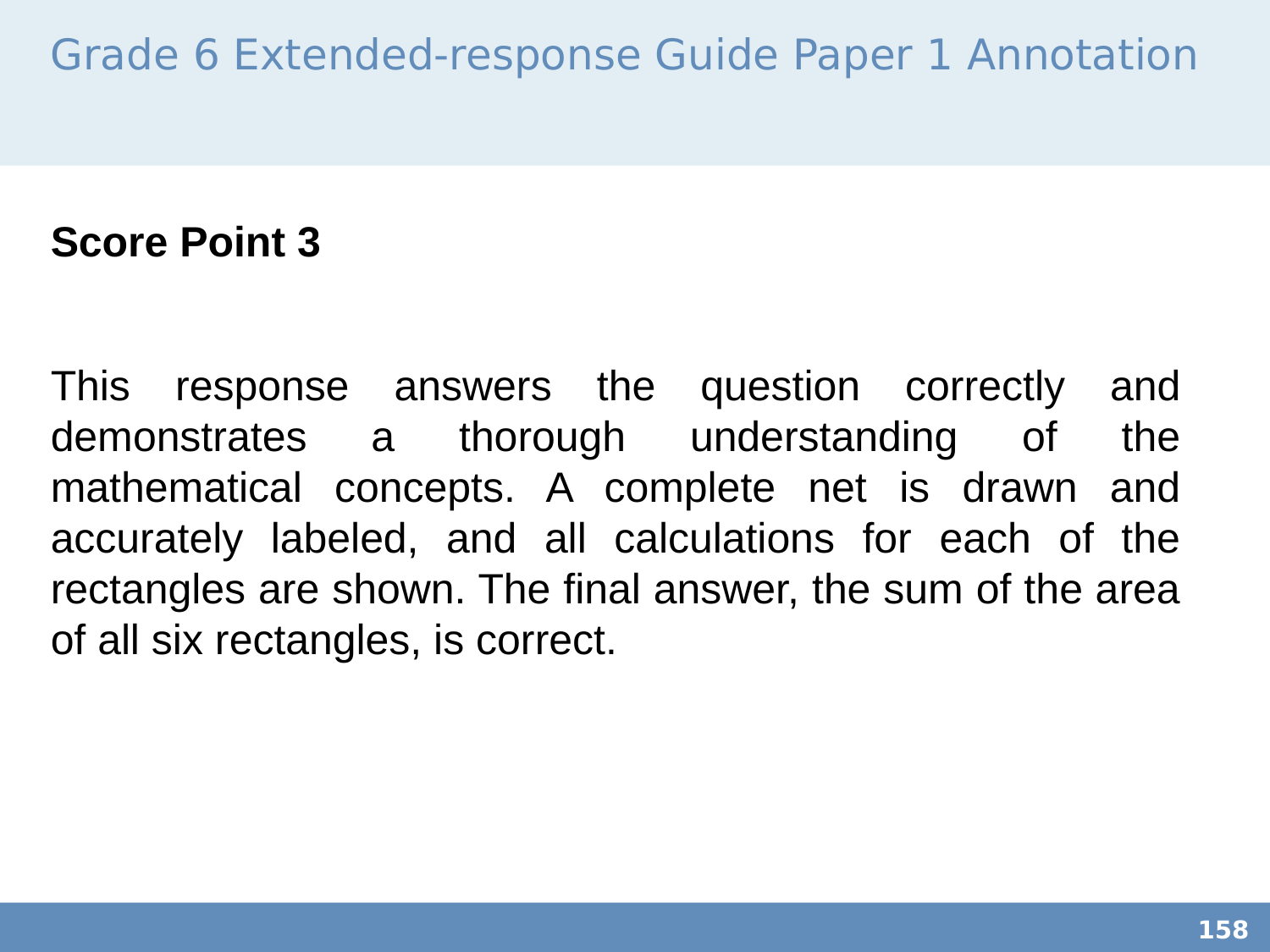

# Grade 6 Extended-response Guide Paper 1 Annotation
Score Point 3

This response answers the question correctly and demonstrates a thorough understanding of the mathematical concepts. A complete net is drawn and accurately labeled, and all calculations for each of the rectangles are shown. The final answer, the sum of the area of all six rectangles, is correct.
158